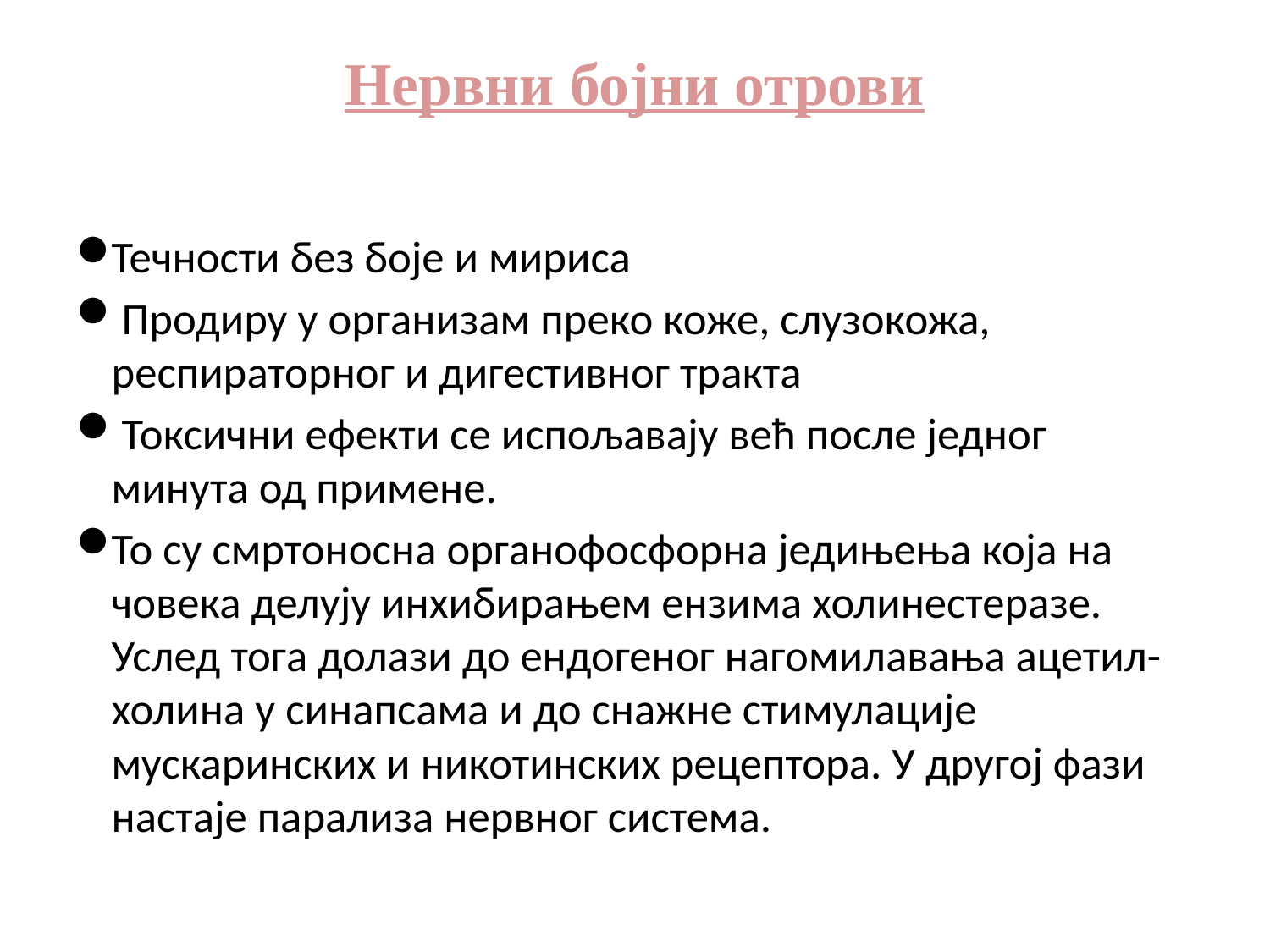

# Нервни бојни отрови
Течности без боје и мириса
 Продиру у организам преко коже, слузокожа, респираторног и дигестивног тракта
 Токсични ефекти се испољавају већ после једног минута од примене.
То су смртоносна органофосфорна једињења која на човека делују инхибирањем ензима холинестеразе. Услед тога долази до ендогеног нагомилавања ацетил-холина у синапсама и до снажне стимулације мускаринских и никотинских рецептора. У другој фази настаје парализа нервног система.